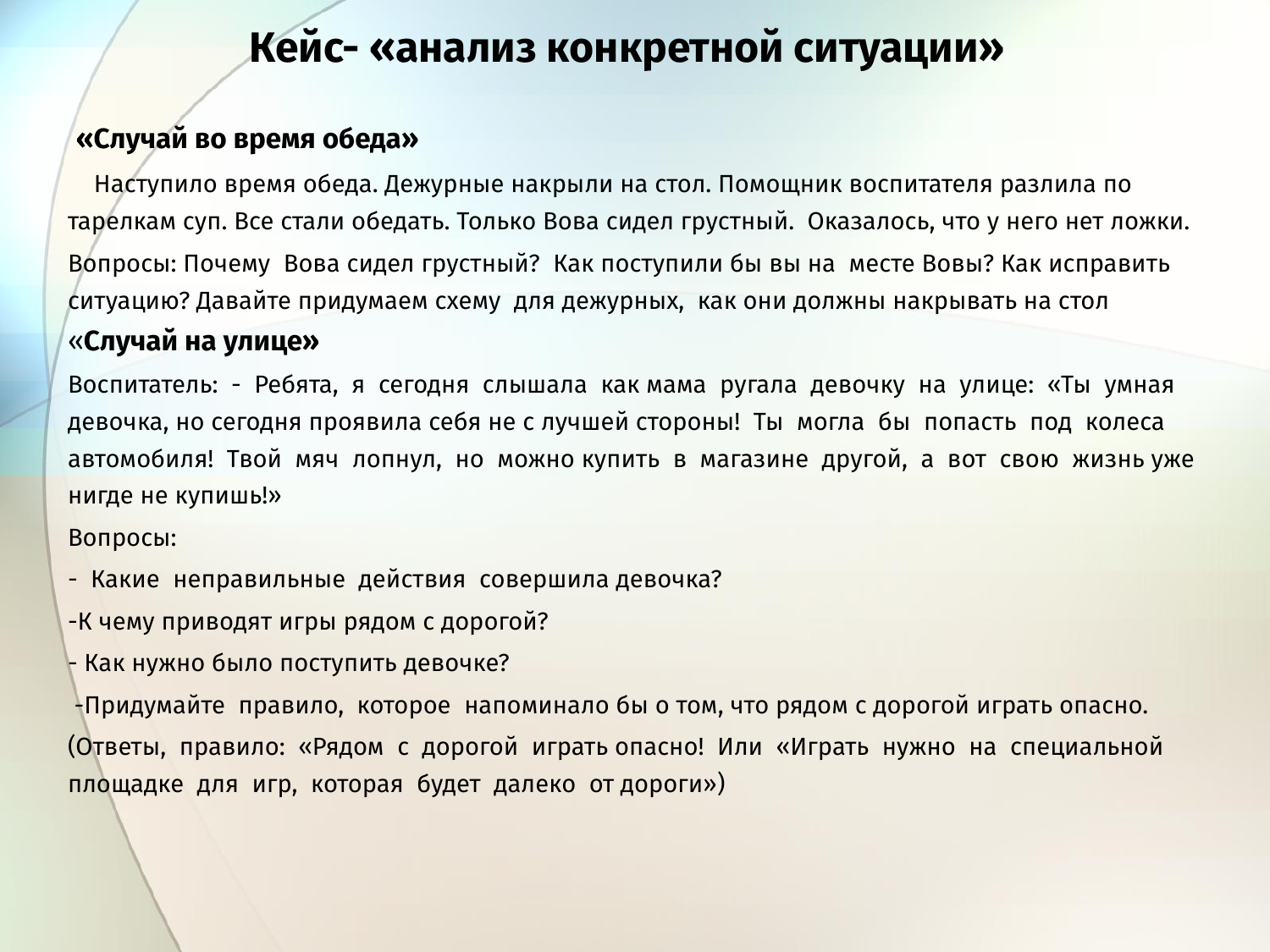

# Кейс- «анализ конкретной ситуации»
 «Случай во время обеда»
    Наступило время обеда. Дежурные накрыли на стол. Помощник воспитателя разлила по тарелкам суп. Все стали обедать. Только Вова сидел грустный.  Оказалось, что у него нет ложки.
Вопросы: Почему  Вова сидел грустный?  Как поступили бы вы на  месте Вовы? Как исправить ситуацию? Давайте придумаем схему  для дежурных,  как они должны накрывать на стол «Случай на улице»
Воспитатель:  -  Ребята,  я  сегодня  слышала  как мама  ругала  девочку  на  улице:  «Ты  умная девочка, но сегодня проявила себя не с лучшей стороны!  Ты  могла  бы  попасть  под  колеса автомобиля!  Твой  мяч  лопнул,  но  можно купить  в  магазине  другой,  а  вот  свою  жизнь уже нигде не купишь!»
Вопросы:
-  Какие  неправильные  действия  совершила девочка?
-К чему приводят игры рядом с дорогой?
- Как нужно было поступить девочке?
 -Придумайте  правило,  которое  напоминало бы о том, что рядом с дорогой играть опасно.
(Ответы,  правило:  «Рядом  с  дорогой  играть опасно!  Или  «Играть  нужно  на  специальной площадке  для  игр,  которая  будет  далеко  от дороги»)